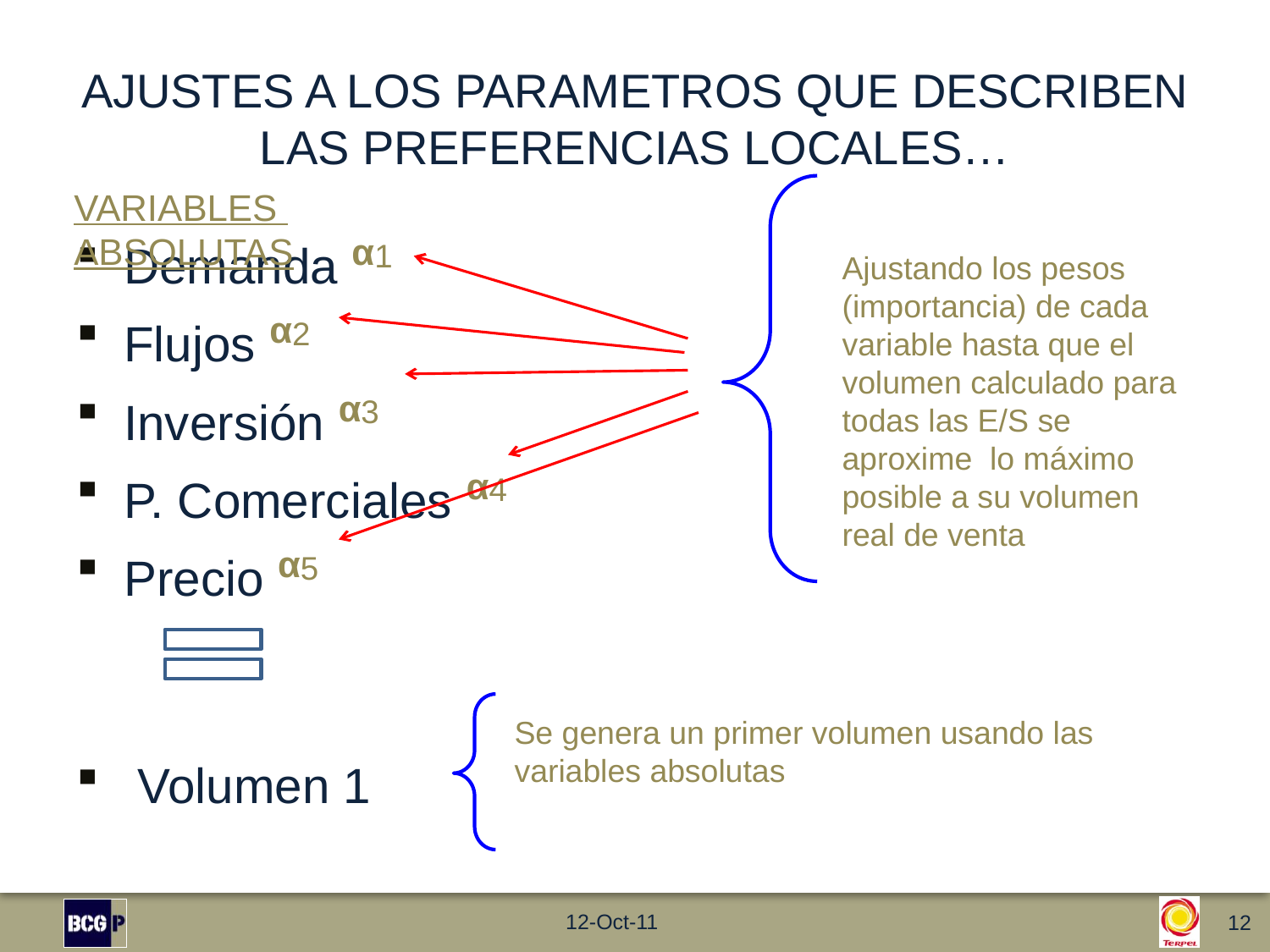

# Ajustes a los parametros que describen las preferencias locales…

Variables  Absolutas
Demanda α1
Flujos α2
Inversión α3
P. Comerciales α4
Precio α5

 Volumen 1

Ajustando los pesos (importancia) de cada variable hasta que el volumen calculado para todas las E/S se aproxime  lo máximo posible a su volumen real de venta

Se genera un primer volumen usando las variables absolutas
12-Oct-11
12